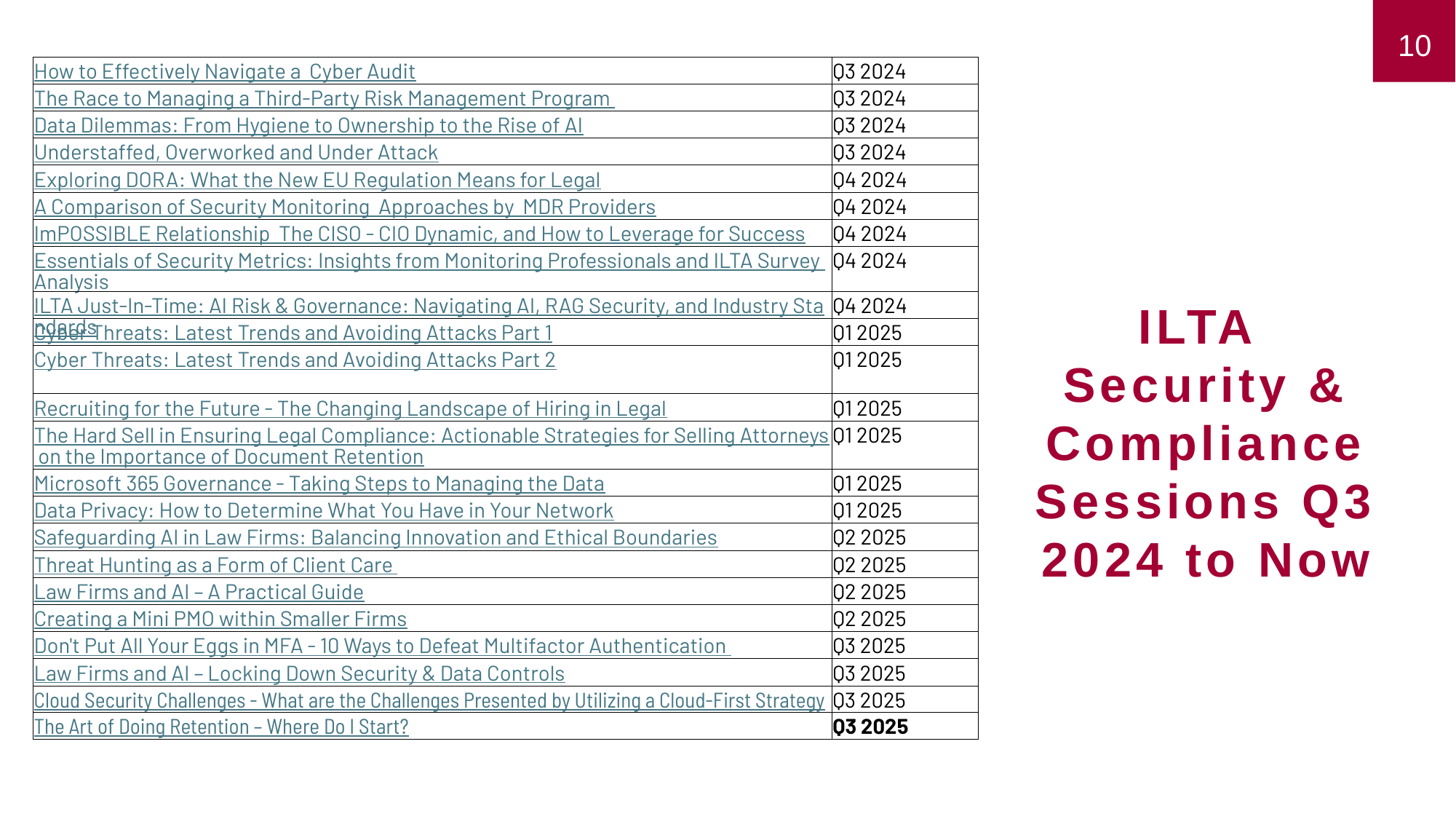

10
| How to Effectively Navigate a Cyber Audit | Q3 2024 |
| --- | --- |
| The Race to Managing a Third-Party Risk Management Program | Q3 2024 |
| Data Dilemmas: From Hygiene to Ownership to the Rise of AI | Q3 2024 |
| Understaffed, Overworked and Under Attack | Q3 2024 |
| Exploring DORA: What the New EU Regulation Means for Legal | Q4 2024 |
| A Comparison of Security Monitoring Approaches by MDR Providers | Q4 2024 |
| ImPOSSIBLE Relationship The CISO - CIO Dynamic, and How to Leverage for Success | Q4 2024 |
| Essentials of Security Metrics: Insights from Monitoring Professionals and ILTA Survey Analysis | Q4 2024 |
| ILTA Just-In-Time: AI Risk & Governance: Navigating AI, RAG Security, and Industry Standards | Q4 2024 |
| Cyber Threats: Latest Trends and Avoiding Attacks Part 1 | Q1 2025 |
| Cyber Threats: Latest Trends and Avoiding Attacks Part 2 | Q1 2025 |
| Recruiting for the Future - The Changing Landscape of Hiring in Legal | Q1 2025 |
| The Hard Sell in Ensuring Legal Compliance: Actionable Strategies for Selling Attorneys on the Importance of Document Retention | Q1 2025 |
| Microsoft 365 Governance - Taking Steps to Managing the Data | Q1 2025 |
| Data Privacy: How to Determine What You Have in Your Network | Q1 2025 |
| Safeguarding AI in Law Firms: Balancing Innovation and Ethical Boundaries | Q2 2025 |
| Threat Hunting as a Form of Client Care | Q2 2025 |
| Law Firms and AI – A Practical Guide | Q2 2025 |
| Creating a Mini PMO within Smaller Firms | Q2 2025 |
| Don't Put All Your Eggs in MFA - 10 Ways to Defeat Multifactor Authentication | Q3 2025 |
| Law Firms and AI – Locking Down Security & Data Controls | Q3 2025 |
| Cloud Security Challenges - What are the Challenges Presented by Utilizing a Cloud-First Strategy | Q3 2025 |
| The Art of Doing Retention – Where Do I Start? | Q3 2025 |
ILTA
Security & Compliance Sessions Q3 2024 to Now